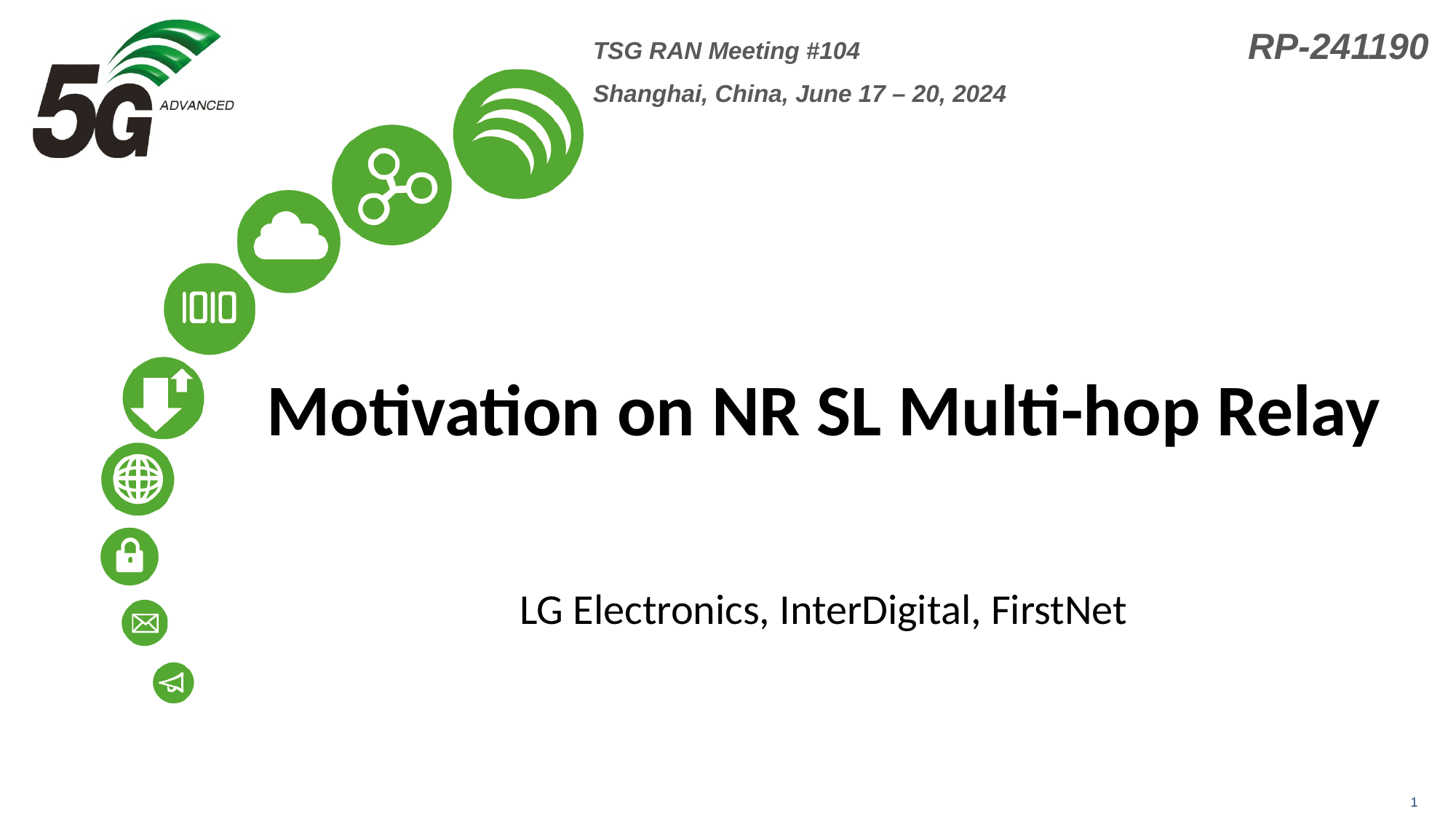

TSG RAN Meeting #104	        	RP-241190
Shanghai, China, June 17 – 20, 2024
# Motivation on NR SL Multi-hop Relay LG Electronics, InterDigital, FirstNet